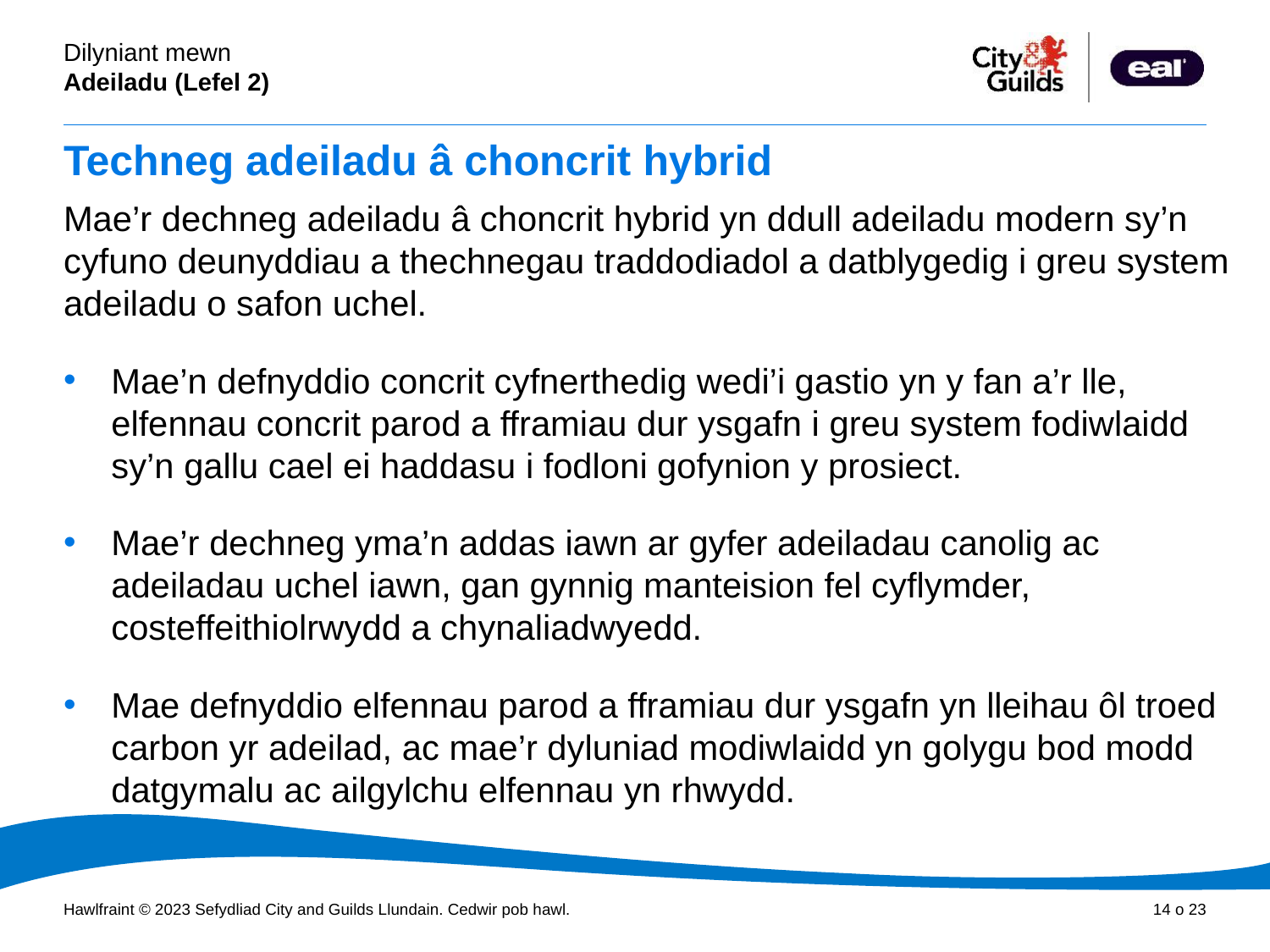

# Techneg adeiladu â choncrit hybrid
Mae’r dechneg adeiladu â choncrit hybrid yn ddull adeiladu modern sy’n cyfuno deunyddiau a thechnegau traddodiadol a datblygedig i greu system adeiladu o safon uchel.
Mae’n defnyddio concrit cyfnerthedig wedi’i gastio yn y fan a’r lle, elfennau concrit parod a fframiau dur ysgafn i greu system fodiwlaidd sy’n gallu cael ei haddasu i fodloni gofynion y prosiect.
Mae’r dechneg yma’n addas iawn ar gyfer adeiladau canolig ac adeiladau uchel iawn, gan gynnig manteision fel cyflymder, costeffeithiolrwydd a chynaliadwyedd.
Mae defnyddio elfennau parod a fframiau dur ysgafn yn lleihau ôl troed carbon yr adeilad, ac mae’r dyluniad modiwlaidd yn golygu bod modd datgymalu ac ailgylchu elfennau yn rhwydd.